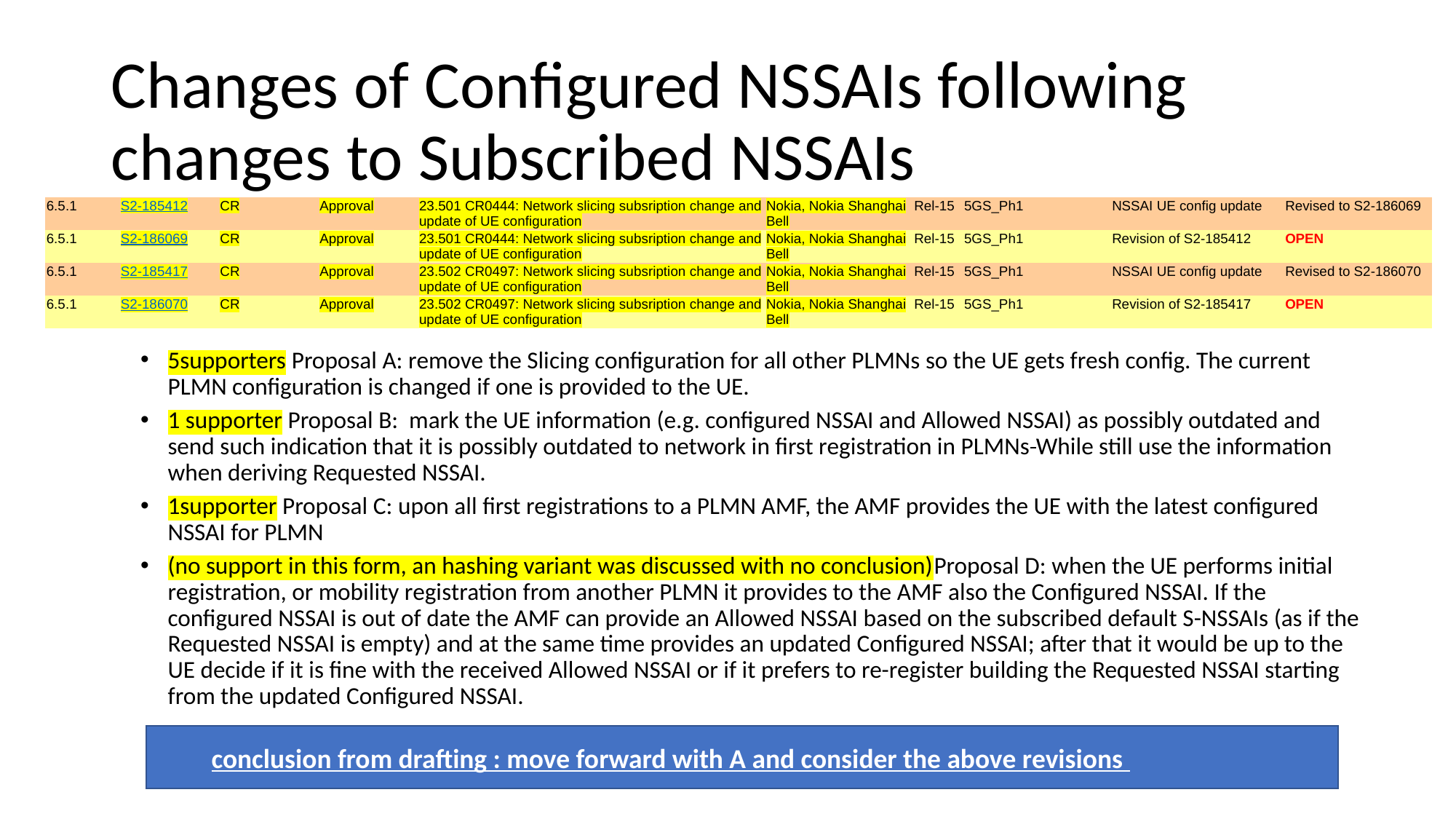

# Changes of Configured NSSAIs following changes to Subscribed NSSAIs
| 6.5.1 | S2-185412 | CR | Approval | 23.501 CR0444: Network slicing subsription change and update of UE configuration | Nokia, Nokia Shanghai Bell | Rel-15 | 5GS\_Ph1 | NSSAI UE config update | Revised to S2-186069 |
| --- | --- | --- | --- | --- | --- | --- | --- | --- | --- |
| 6.5.1 | S2-186069 | CR | Approval | 23.501 CR0444: Network slicing subsription change and update of UE configuration | Nokia, Nokia Shanghai Bell | Rel-15 | 5GS\_Ph1 | Revision of S2-185412 | OPEN |
| 6.5.1 | S2-185417 | CR | Approval | 23.502 CR0497: Network slicing subsription change and update of UE configuration | Nokia, Nokia Shanghai Bell | Rel-15 | 5GS\_Ph1 | NSSAI UE config update | Revised to S2-186070 |
| 6.5.1 | S2-186070 | CR | Approval | 23.502 CR0497: Network slicing subsription change and update of UE configuration | Nokia, Nokia Shanghai Bell | Rel-15 | 5GS\_Ph1 | Revision of S2-185417 | OPEN |
How to provide the new up to date configuration:

5supporters Proposal A: remove the Slicing configuration for all other PLMNs so the UE gets fresh config. The current PLMN configuration is changed if one is provided to the UE.
1 supporter Proposal B:  mark the UE information (e.g. configured NSSAI and Allowed NSSAI) as possibly outdated and send such indication that it is possibly outdated to network in first registration in PLMNs While still use the information when deriving Requested NSSAI.
1supporter Proposal C: upon all first registrations to a PLMN AMF, the AMF provides the UE with the latest configured NSSAI for PLMN
(no support in this form, an hashing variant was discussed with no conclusion)Proposal D: when the UE performs initial registration, or mobility registration from another PLMN it provides to the AMF also the Configured NSSAI. If the configured NSSAI is out of date the AMF can provide an Allowed NSSAI based on the subscribed default S-NSSAIs (as if the Requested NSSAI is empty) and at the same time provides an updated Configured NSSAI; after that it would be up to the UE decide if it is fine with the received Allowed NSSAI or if it prefers to re-register building the Requested NSSAI starting from the updated Configured NSSAI.
conclusion from drafting : move forward with A and consider the above revisions